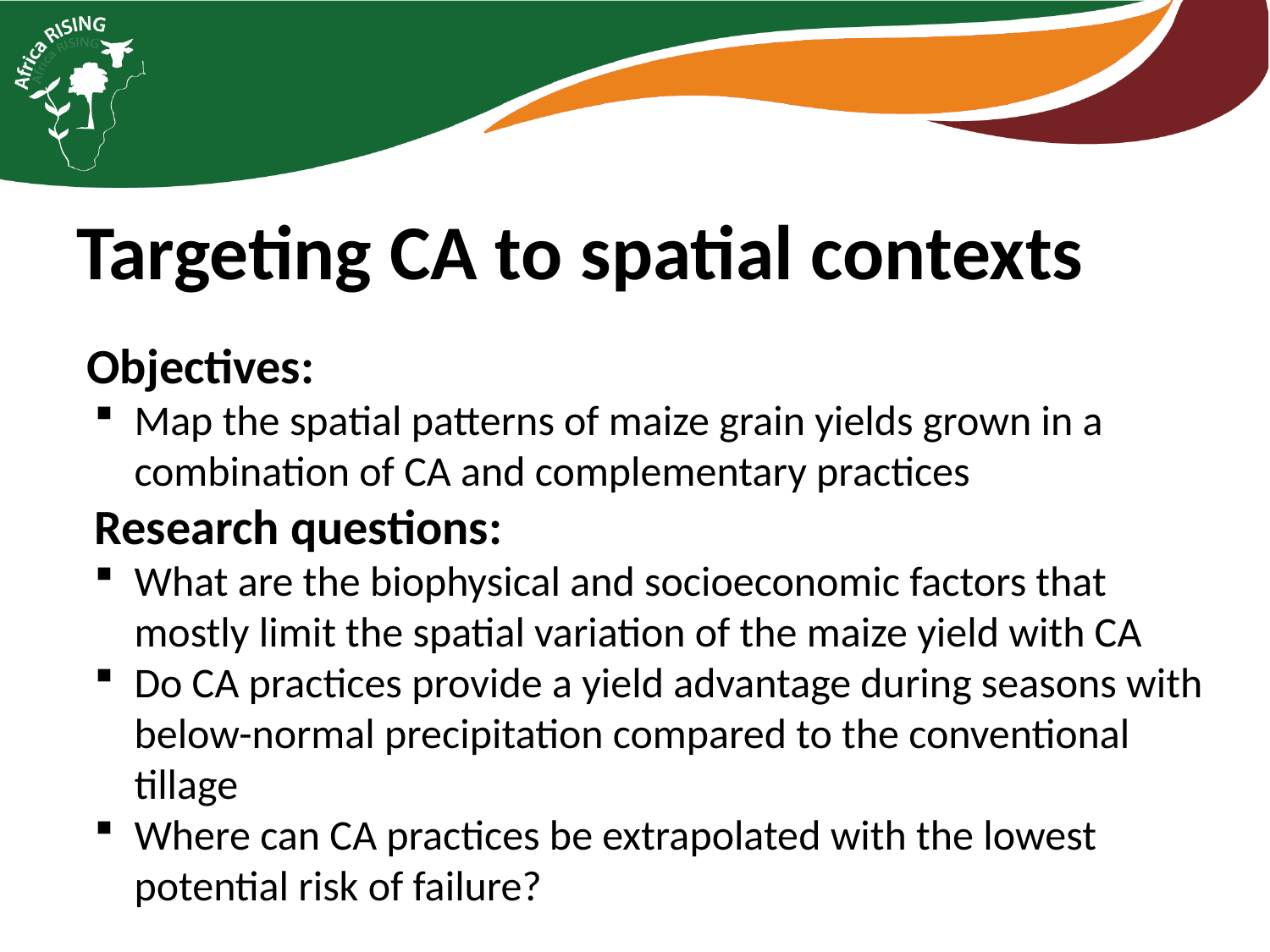

# Targeting CA to spatial contexts
Objectives:
Map the spatial patterns of maize grain yields grown in a combination of CA and complementary practices
Research questions:
What are the biophysical and socioeconomic factors that mostly limit the spatial variation of the maize yield with CA
Do CA practices provide a yield advantage during seasons with below-normal precipitation compared to the conventional tillage
Where can CA practices be extrapolated with the lowest potential risk of failure?